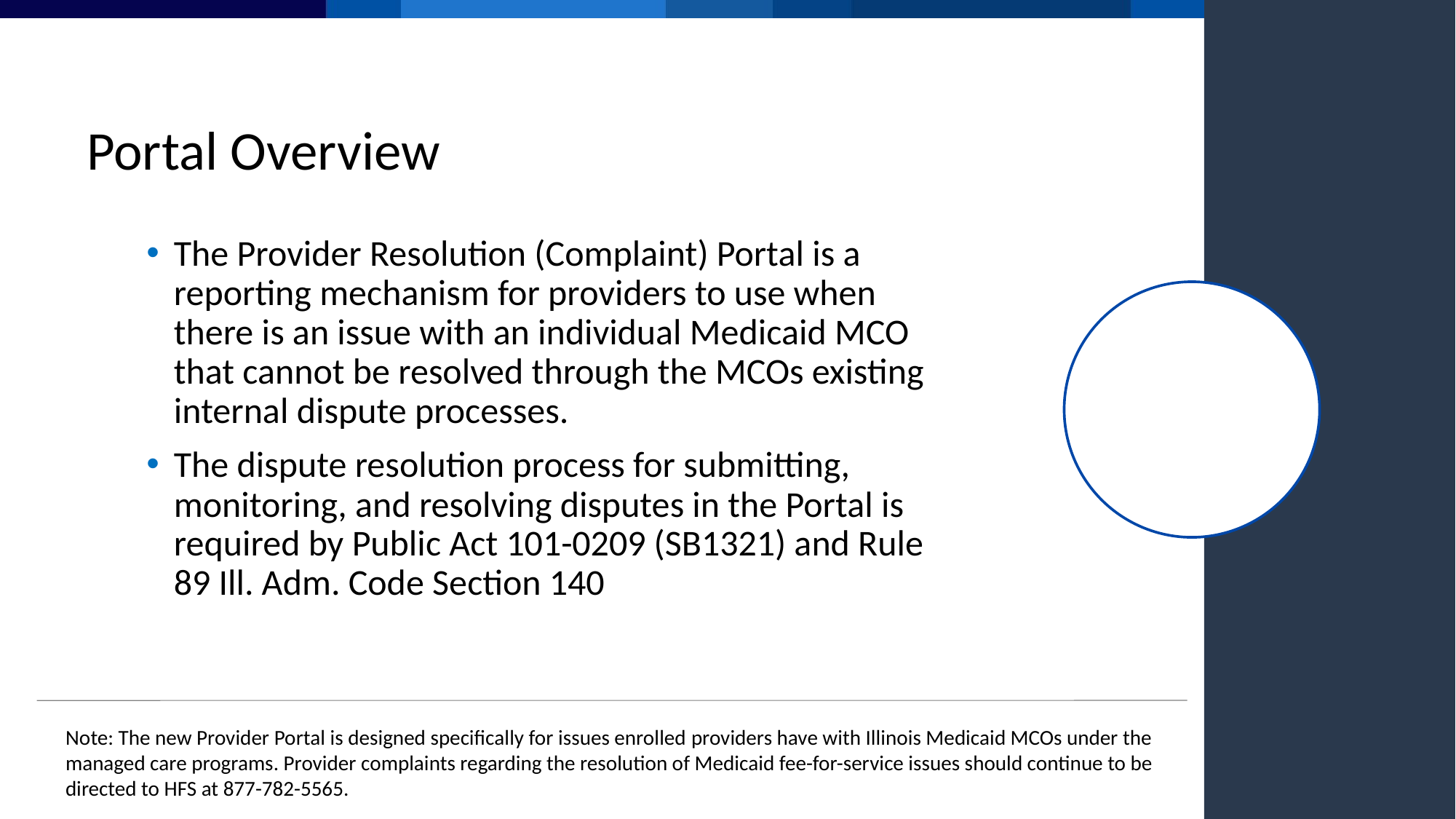

# Portal Overview
The Provider Resolution (Complaint) Portal is a reporting mechanism for providers to use when there is an issue with an individual Medicaid MCO that cannot be resolved through the MCOs existing internal dispute processes.
The dispute resolution process for submitting, monitoring, and resolving disputes in the Portal is required by Public Act 101-0209 (SB1321) and Rule 89 Ill. Adm. Code Section 140

Note: The new Provider Portal is designed specifically for issues enrolled providers have with Illinois Medicaid MCOs under the managed care programs. Provider complaints regarding the resolution of Medicaid fee-for-service issues should continue to be directed to HFS at 877-782-5565.​